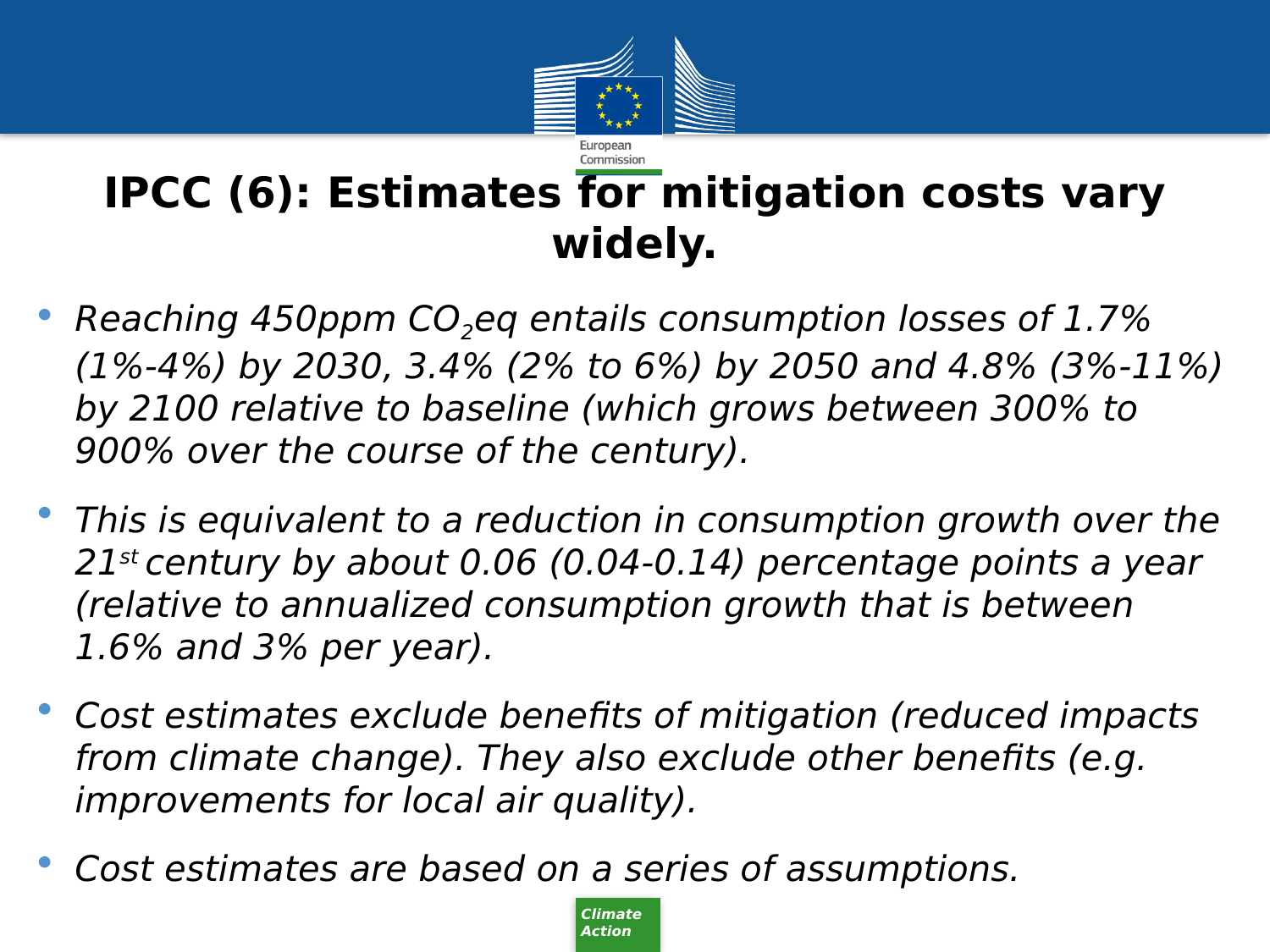

# IPCC (6): Estimates for mitigation costs vary widely.
Reaching 450ppm CO2eq entails consumption losses of 1.7% (1%-4%) by 2030, 3.4% (2% to 6%) by 2050 and 4.8% (3%-11%) by 2100 relative to baseline (which grows between 300% to 900% over the course of the century).
This is equivalent to a reduction in consumption growth over the 21st century by about 0.06 (0.04-0.14) percentage points a year (relative to annualized consumption growth that is between 1.6% and 3% per year).
Cost estimates exclude benefits of mitigation (reduced impacts from climate change). They also exclude other benefits (e.g. improvements for local air quality).
Cost estimates are based on a series of assumptions.